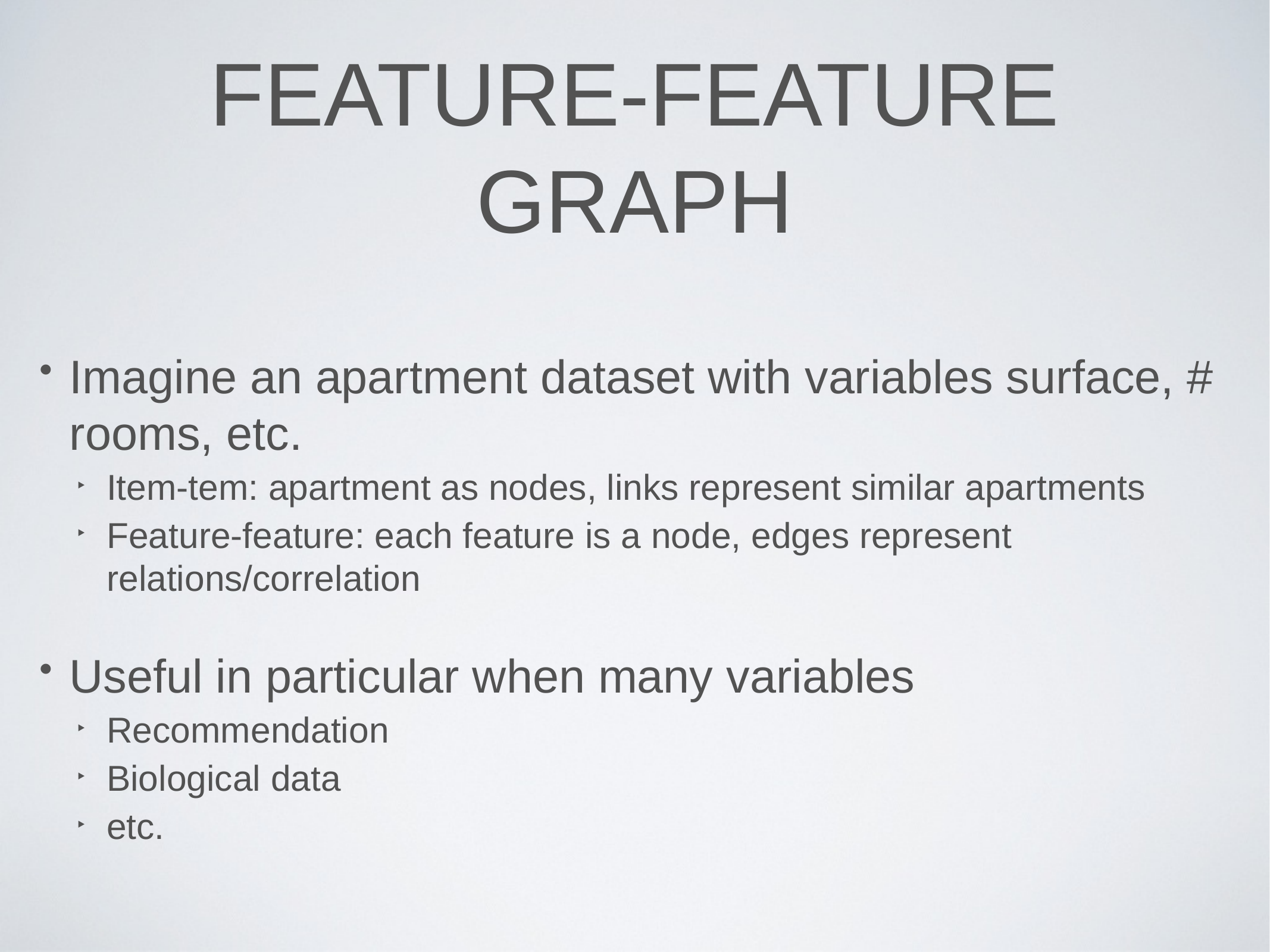

# Feature-Feature graph
Imagine an apartment dataset with variables surface, # rooms, etc.
Item-tem: apartment as nodes, links represent similar apartments
Feature-feature: each feature is a node, edges represent relations/correlation
Useful in particular when many variables
Recommendation
Biological data
etc.